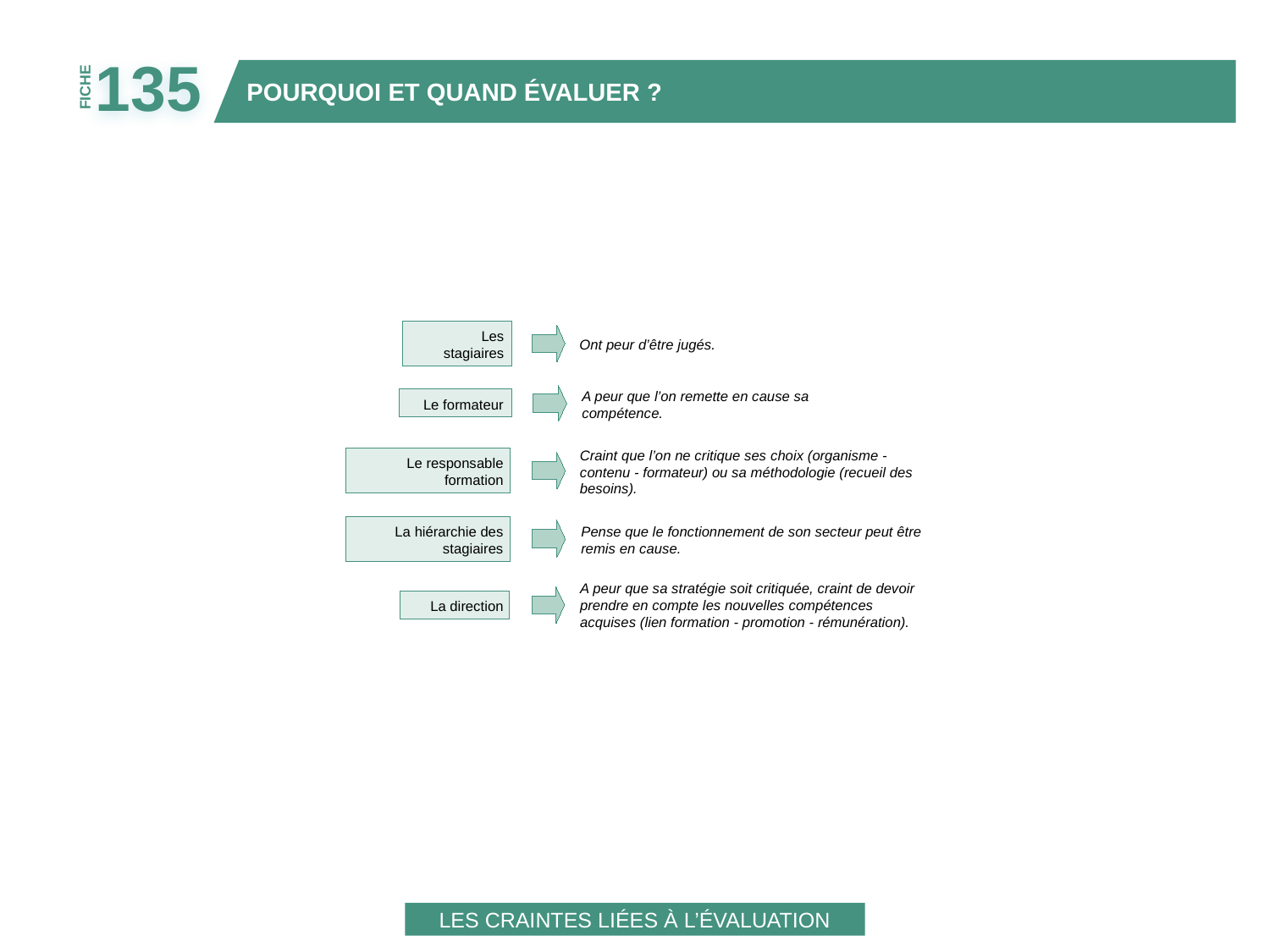

135

POURQUOI ET QUAND ÉVALUER ?
FICHE

Les
stagiaires
Ont peur d’être jugés.

A peur que l’on remette en cause sa
compétence.

Le formateur
Craint que l’on ne critique ses choix (organisme -
contenu - formateur) ou sa méthodologie (recueil des
besoins).

Le responsable
formation

La hiérarchie des
stagiaires
Pense que le fonctionnement de son secteur peut être
remis en cause.
A peur que sa stratégie soit critiquée, craint de devoir
prendre en compte les nouvelles compétences
acquises (lien formation - promotion - rémunération).

La direction
LES CRAINTES LIÉES À L’ÉVALUATION